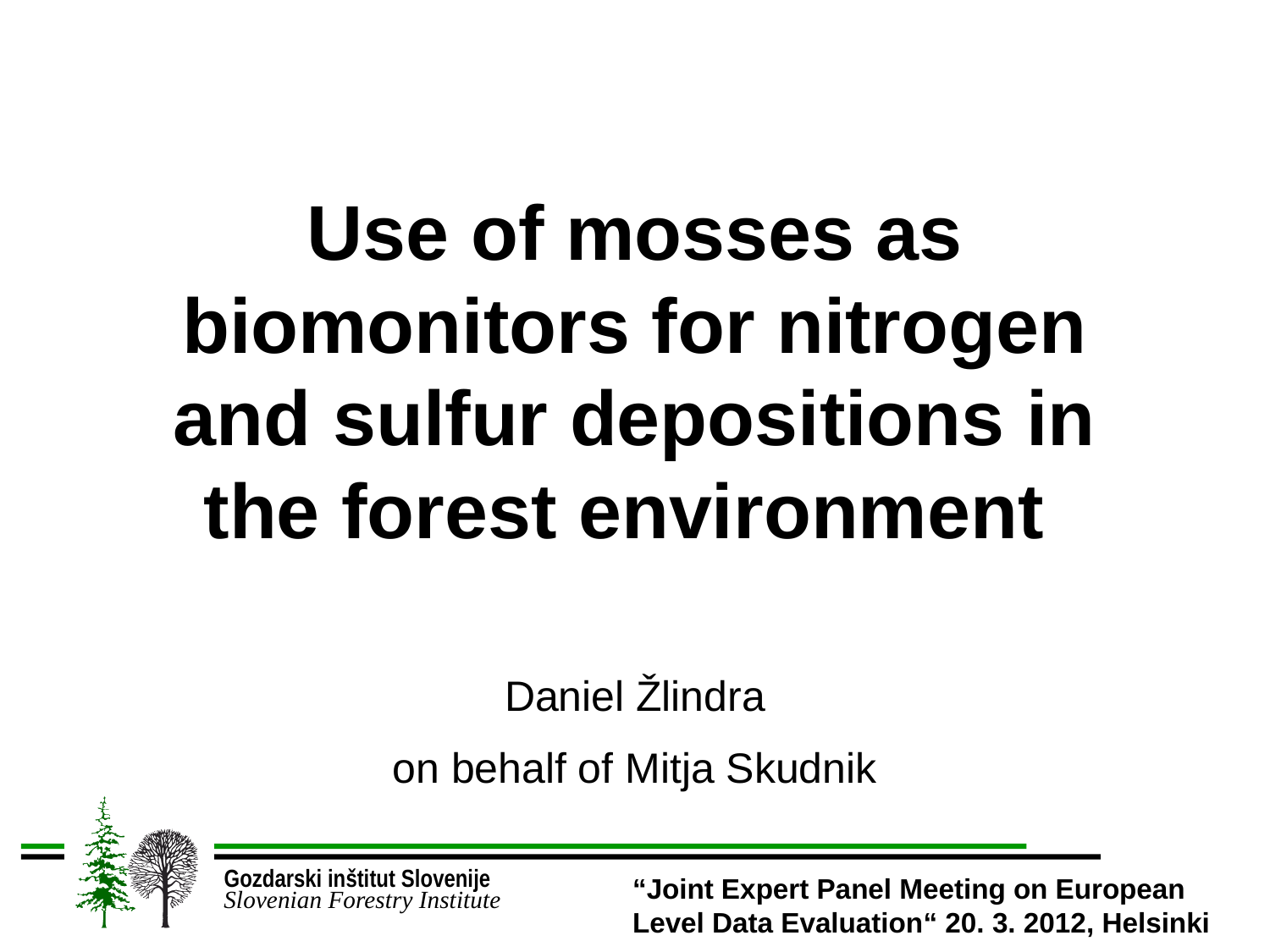

Use of mosses as biomonitors for nitrogen and sulfur depositions in the forest environment
Daniel Žlindra
on behalf of Mitja Skudnik
“Joint Expert Panel Meeting on European Level Data Evaluation“ 20. 3. 2012, Helsinki